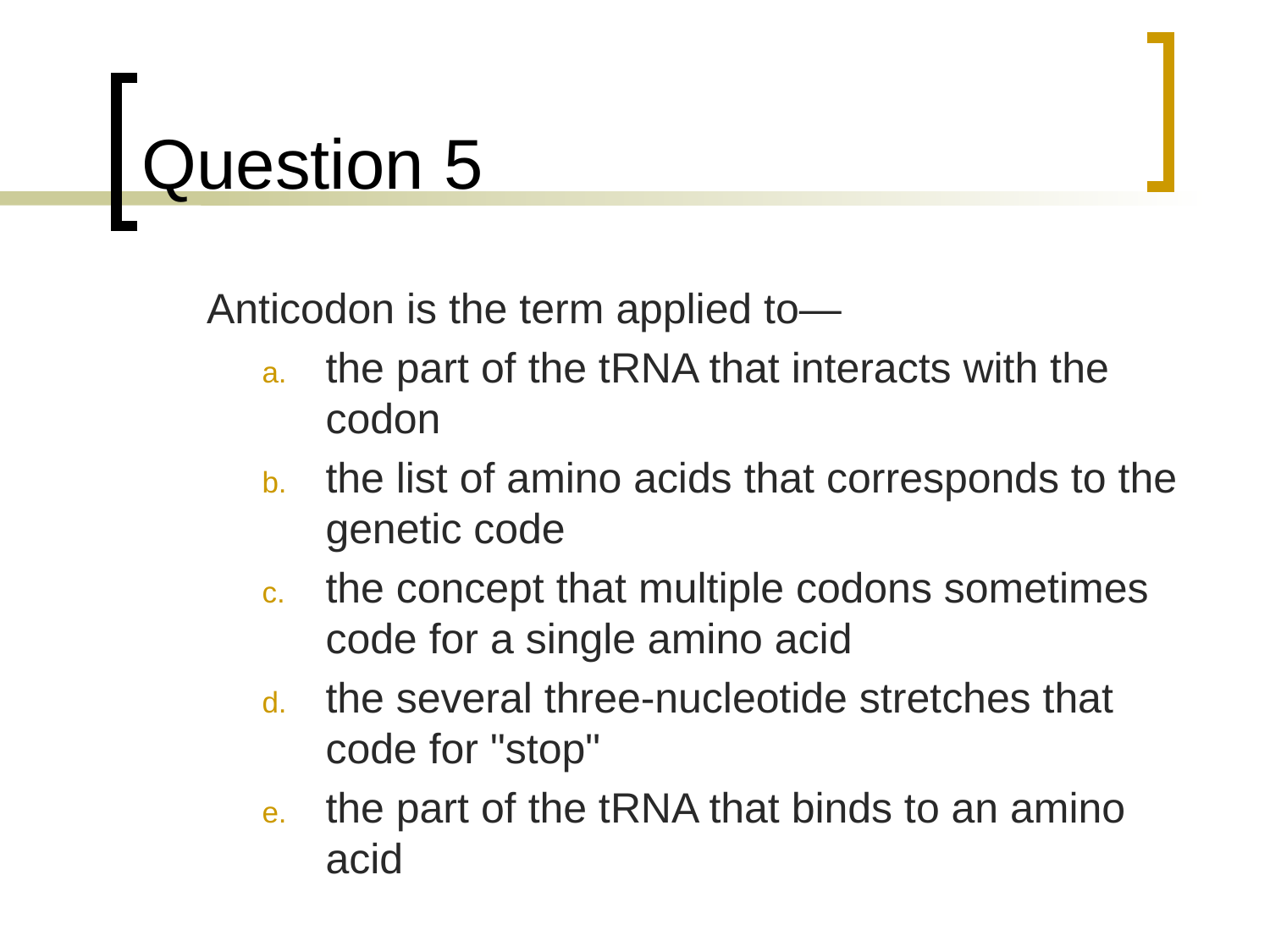

# Question 5
	Anticodon is the term applied to—
the part of the tRNA that interacts with the codon
the list of amino acids that corresponds to the genetic code
the concept that multiple codons sometimes code for a single amino acid
the several three-nucleotide stretches that code for "stop"
the part of the tRNA that binds to an amino acid